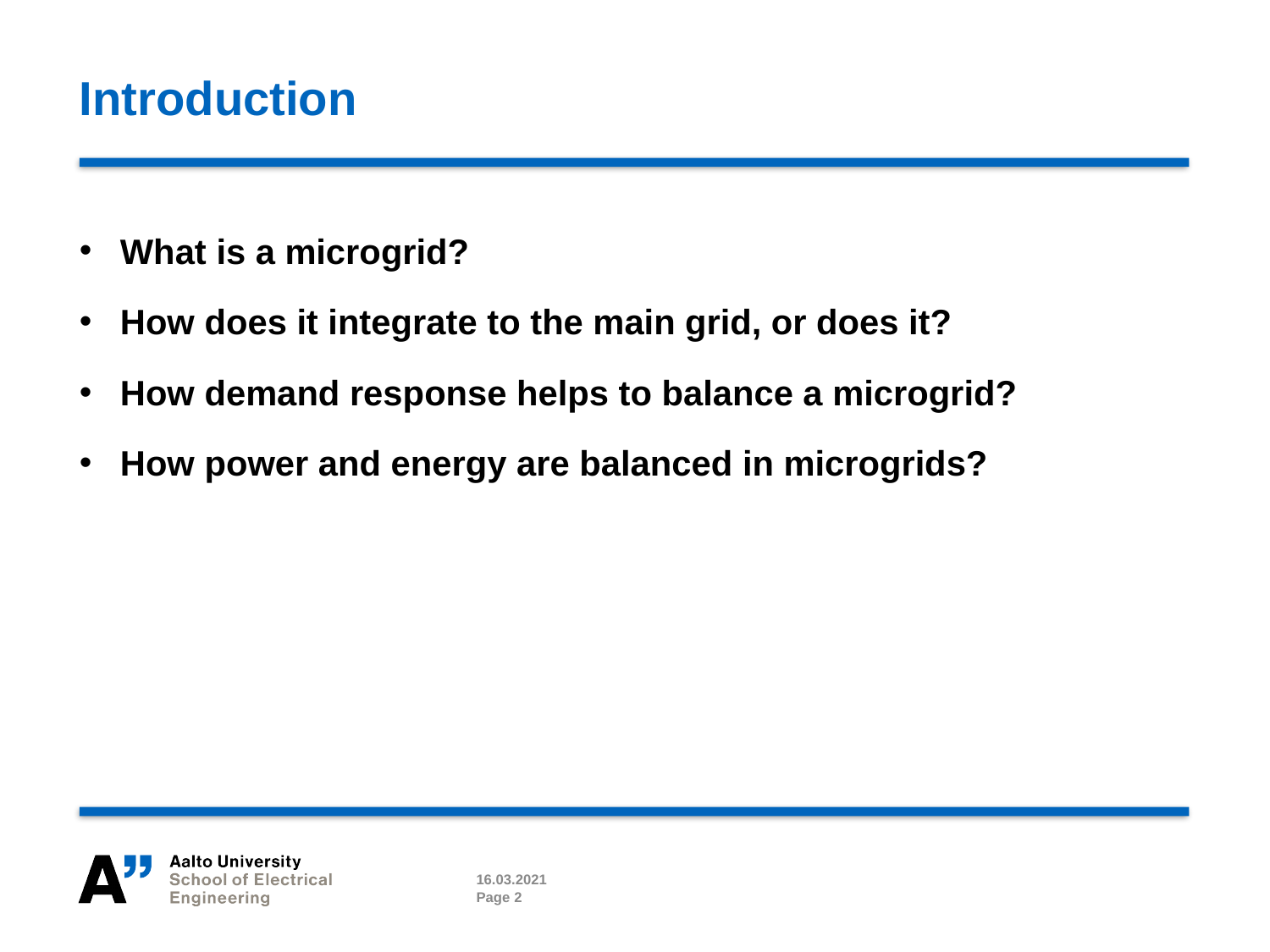

# Introduction
What is a microgrid?
How does it integrate to the main grid, or does it?
How demand response helps to balance a microgrid?
How power and energy are balanced in microgrids?

16.03.2021
Page 2